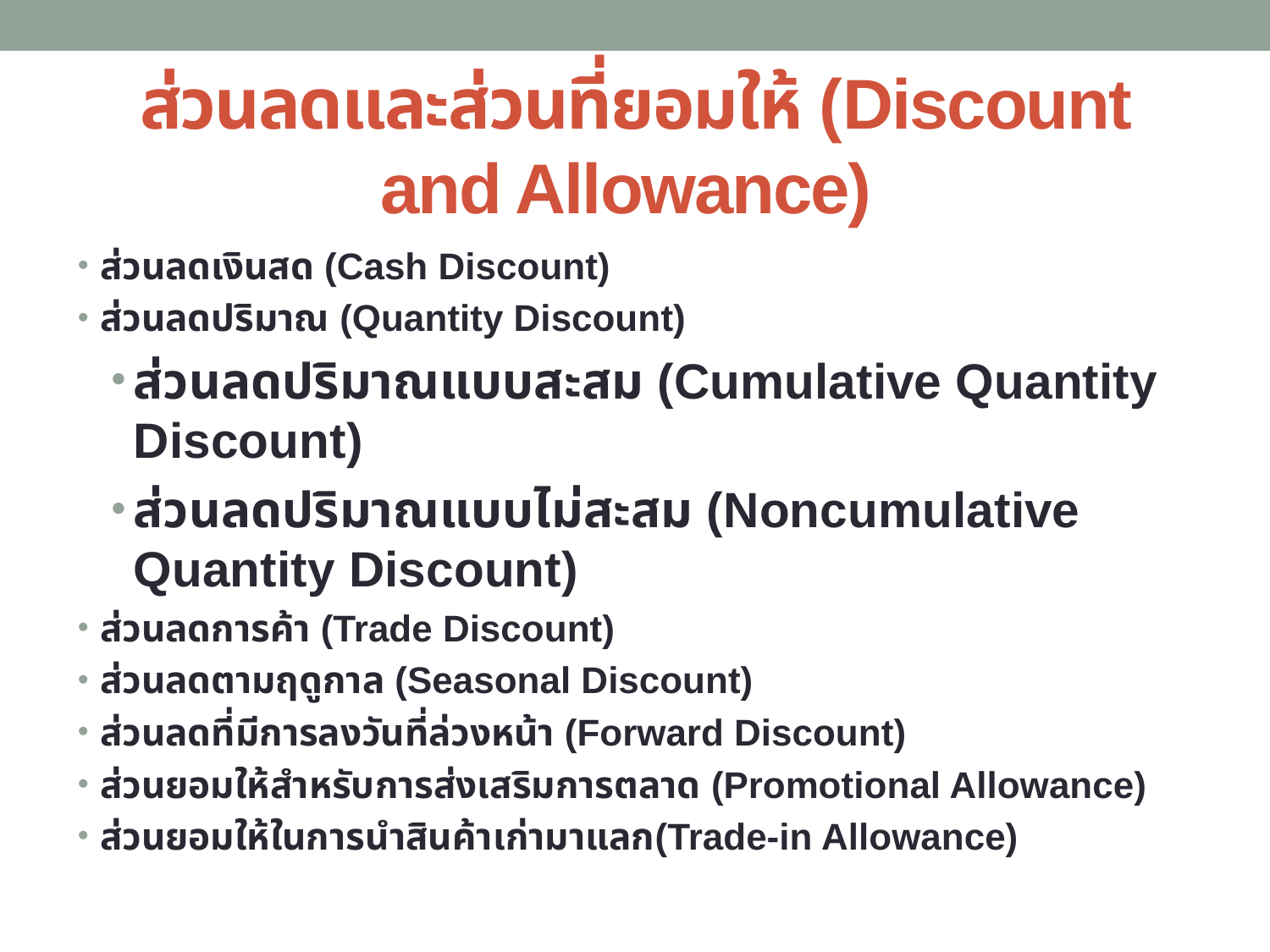

# ส่วนลดและส่วนที่ยอมให้ (Discount and Allowance)
ส่วนลดเงินสด (Cash Discount)
ส่วนลดปริมาณ (Quantity Discount)
ส่วนลดปริมาณแบบสะสม (Cumulative Quantity Discount)
ส่วนลดปริมาณแบบไม่สะสม (Noncumulative Quantity Discount)
ส่วนลดการค้า (Trade Discount)
ส่วนลดตามฤดูกาล (Seasonal Discount)
ส่วนลดที่มีการลงวันที่ล่วงหน้า (Forward Discount)
ส่วนยอมให้สำหรับการส่งเสริมการตลาด (Promotional Allowance)
ส่วนยอมให้ในการนำสินค้าเก่ามาแลก(Trade-in Allowance)